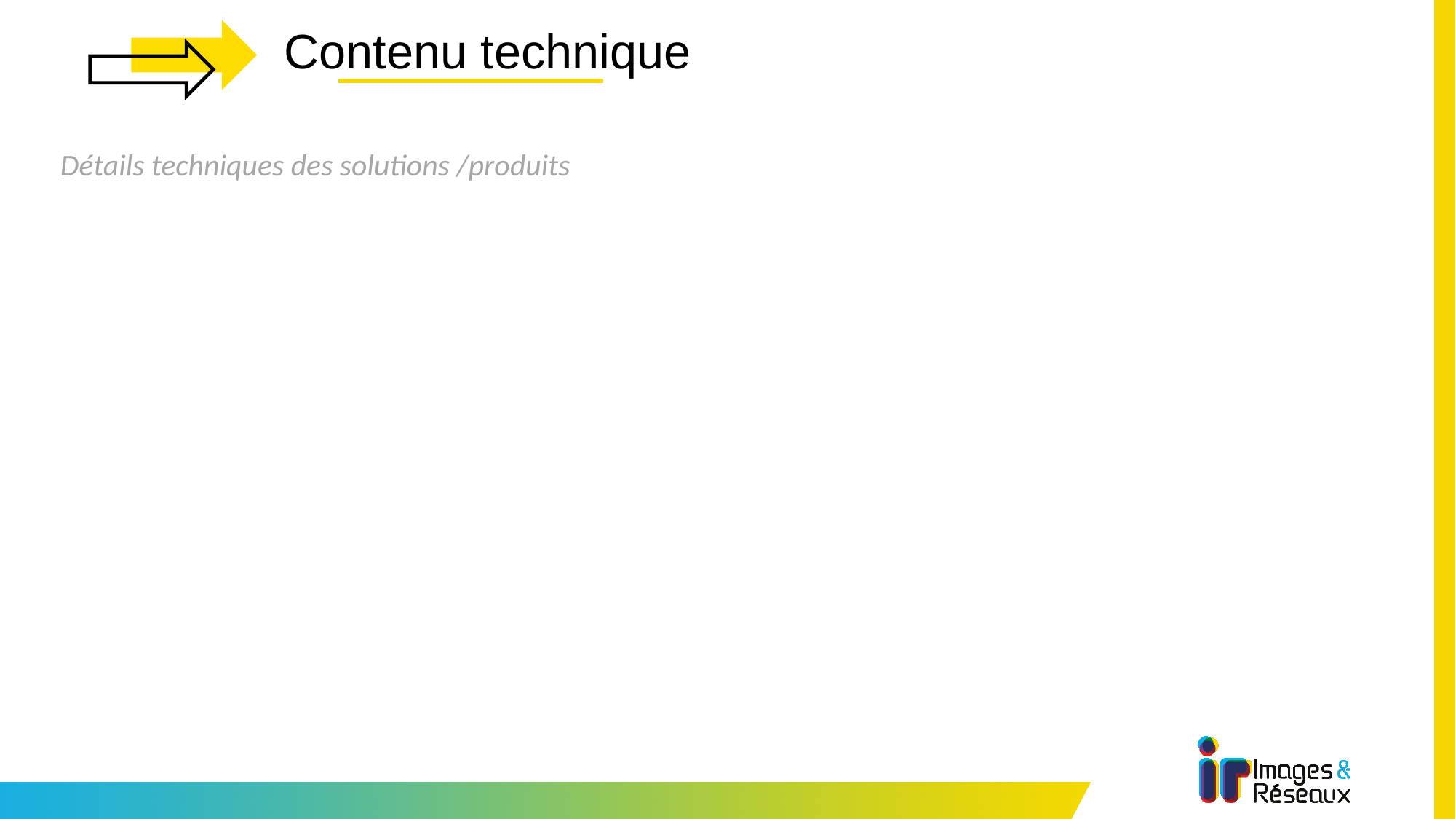

# Contenu technique
Détails techniques des solutions /produits